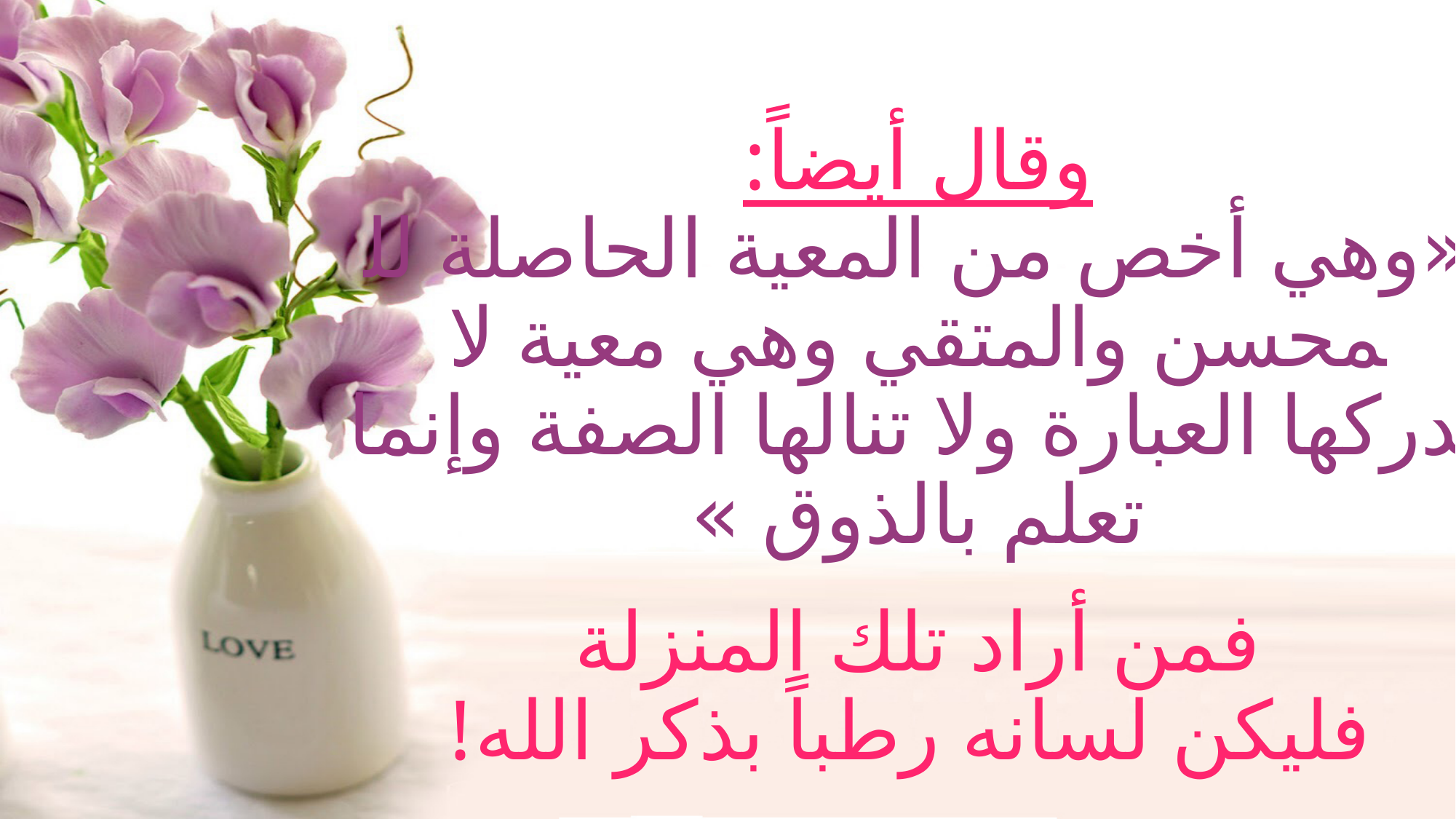

# وقال أيضاً: «وهي أخص من المعية الحاصلة للمحسن والمتقي وهي معية لا تدركها العبارة ولا تنالها الصفة وإنما تعلم بالذوق » فمن أراد تلك المنزلة فليكن لسانه رطباً بذكر الله!